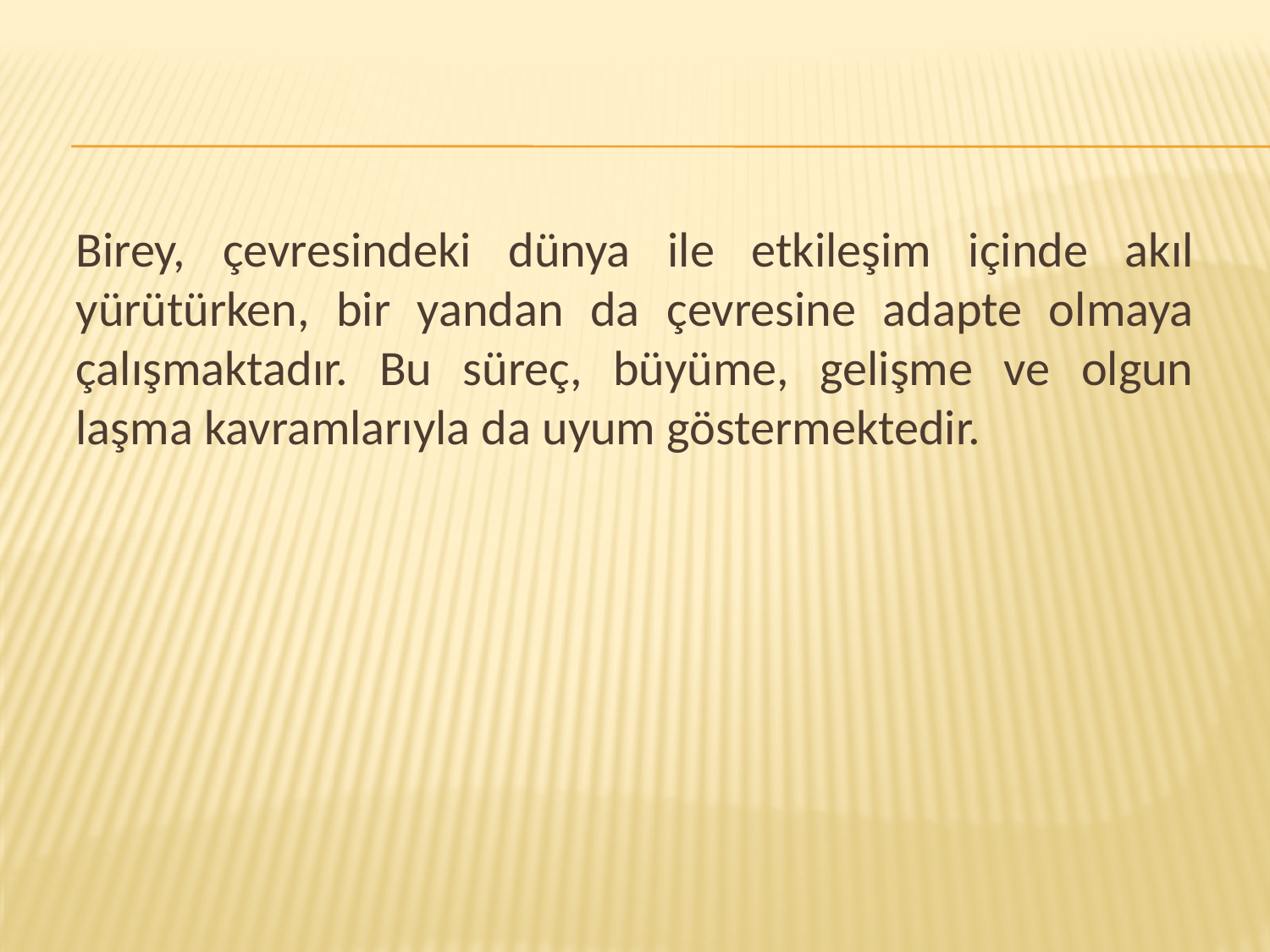

Birey, çevresindeki dünya ile etkileşim içinde akıl yürütürken, bir yandan da çevresine adapte olmaya çalışmaktadır. Bu süreç, büyüme, gelişme ve olgun laşma kavramlarıyla da uyum göstermektedir.